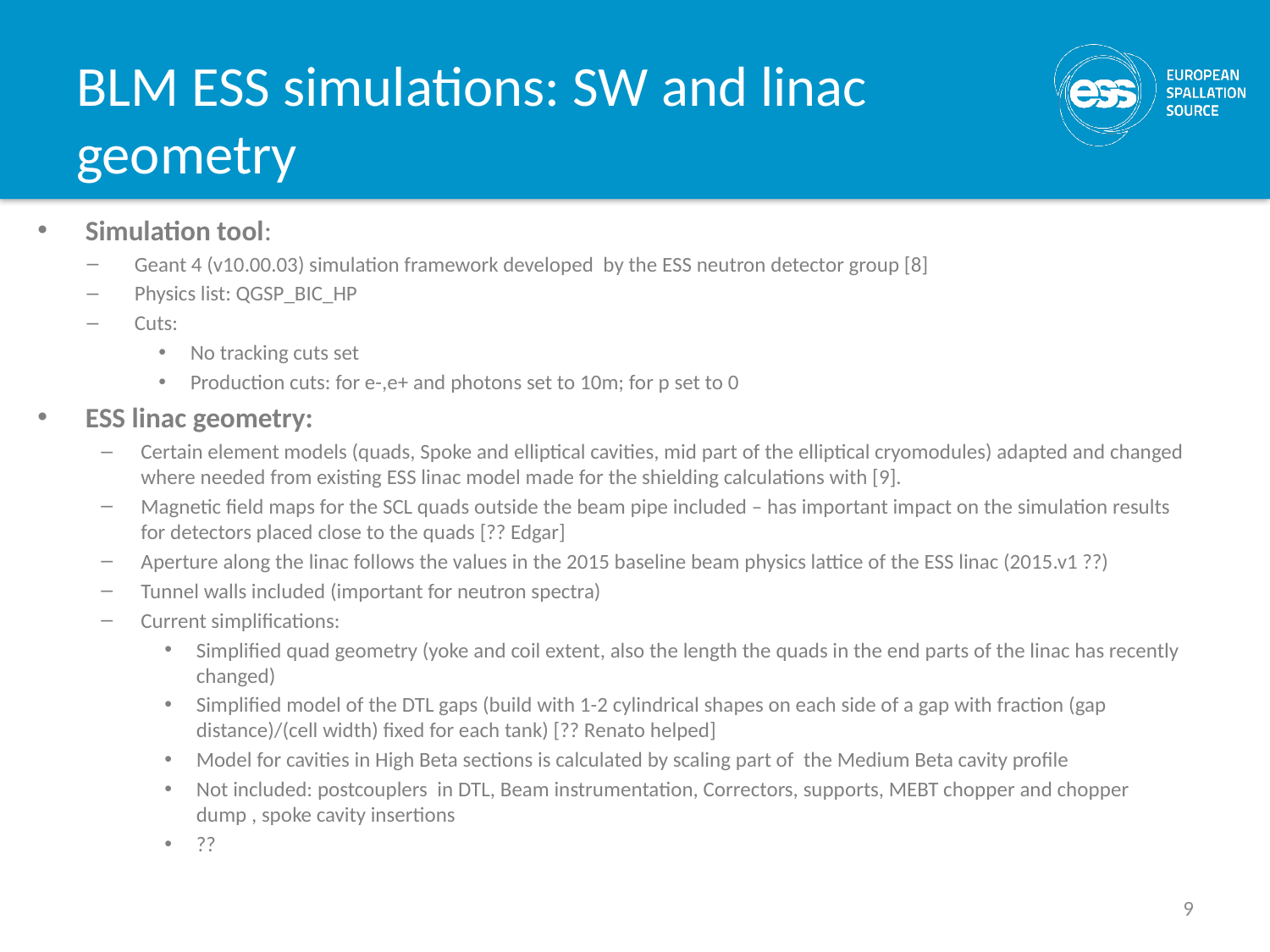

# BLM ESS simulations: SW and linac geometry
Simulation tool:
Geant 4 (v10.00.03) simulation framework developed  by the ESS neutron detector group [8]
Physics list: QGSP_BIC_HP
Cuts:
No tracking cuts set
Production cuts: for e-,e+ and photons set to 10m; for p set to 0
ESS linac geometry:
Certain element models (quads, Spoke and elliptical cavities, mid part of the elliptical cryomodules) adapted and changed where needed from existing ESS linac model made for the shielding calculations with [9].
Magnetic field maps for the SCL quads outside the beam pipe included – has important impact on the simulation results for detectors placed close to the quads [?? Edgar]
Aperture along the linac follows the values in the 2015 baseline beam physics lattice of the ESS linac (2015.v1 ??)
Tunnel walls included (important for neutron spectra)
Current simplifications:
Simplified quad geometry (yoke and coil extent, also the length the quads in the end parts of the linac has recently changed)
Simplified model of the DTL gaps (build with 1-2 cylindrical shapes on each side of a gap with fraction (gap distance)/(cell width) fixed for each tank) [?? Renato helped]
Model for cavities in High Beta sections is calculated by scaling part of  the Medium Beta cavity profile
Not included: postcouplers  in DTL, Beam instrumentation, Correctors, supports, MEBT chopper and chopper dump , spoke cavity insertions
??
9